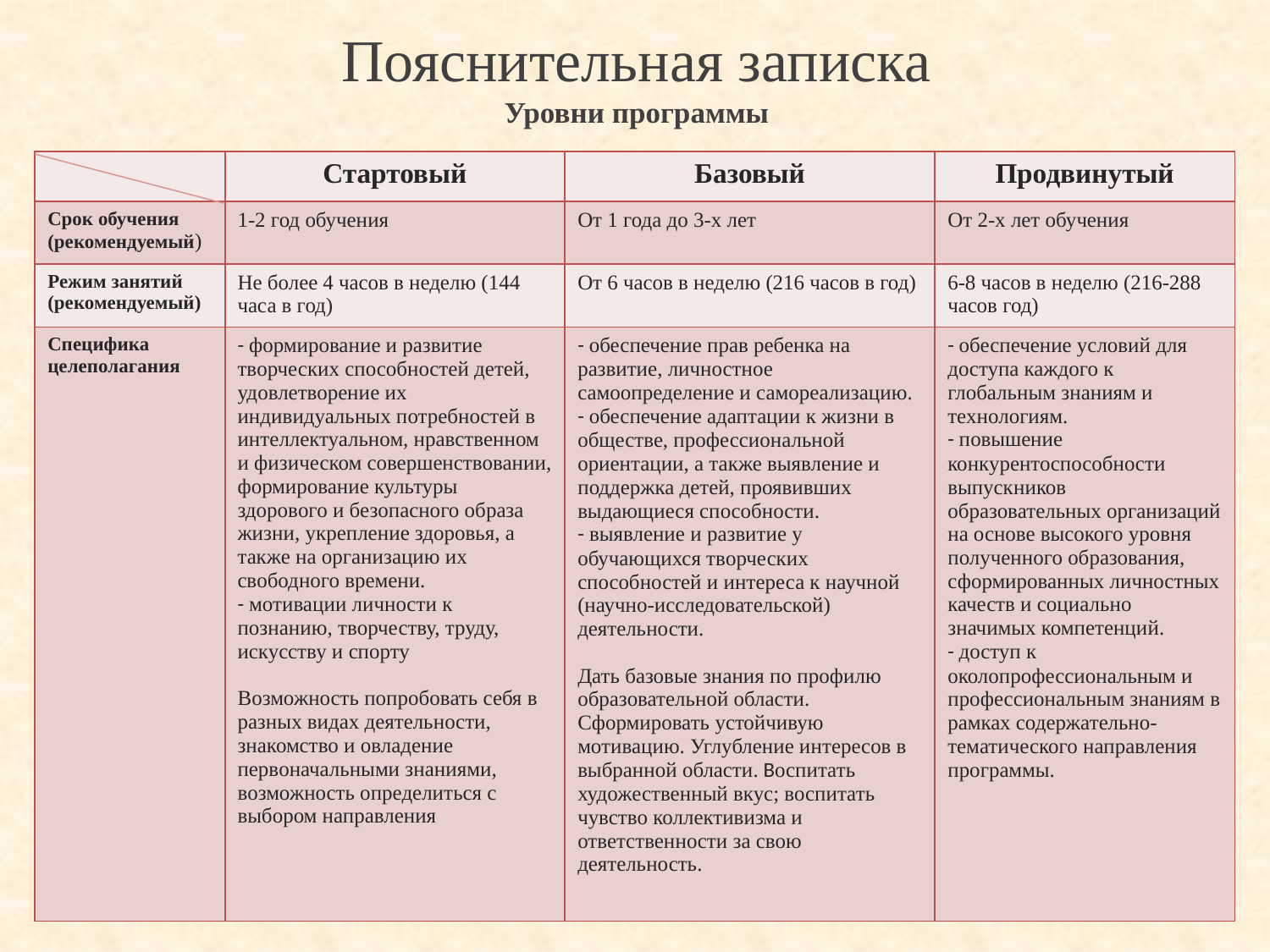

# Пояснительная записка Уровни программы
|  | Стартовый | Базовый | Продвинутый |
| --- | --- | --- | --- |
| Срок обучения (рекомендуемый) | 1-2 год обучения | От 1 года до 3-х лет | От 2-х лет обучения |
| Режим занятий (рекомендуемый) | Не более 4 часов в неделю (144 часа в год) | От 6 часов в неделю (216 часов в год) | 6-8 часов в неделю (216-288 часов год) |
| Специфика целеполагания | - формирование и развитие творческих способностей детей, удовлетворение их индивидуальных потребностей в интеллектуальном, нравственном и физическом совершенствовании, формирование культуры здорового и безопасного образа жизни, укрепление здоровья, а также на организацию их свободного времени. - мотивации личности к познанию, творчеству, труду, искусству и спорту Возможность попробовать себя в разных видах деятельности, знакомство и овладение первоначальными знаниями, возможность определиться с выбором направления | - обеспечение прав ребенка на развитие, личностное самоопределение и самореализацию. - обеспечение адаптации к жизни в обществе, профессиональной ориентации, а также выявление и поддержка детей, проявивших выдающиеся способности. - выявление и развитие у обучающихся творческих способностей и интереса к научной (научно-исследовательской) деятельности. Дать базовые знания по профилю образовательной области. Сформировать устойчивую мотивацию. Углубление интересов в выбранной области. Воспитать художественный вкус; воспитать чувство коллективизма и ответственности за свою деятельность. | - обеспечение условий для доступа каждого к глобальным знаниям и технологиям. - повышение конкурентоспособности выпускников образовательных организаций на основе высокого уровня полученного образования, сформированных личностных качеств и социально значимых компетенций. - доступ к околопрофессиональным и профессиональным знаниям в рамках содержательно-тематического направления программы. |